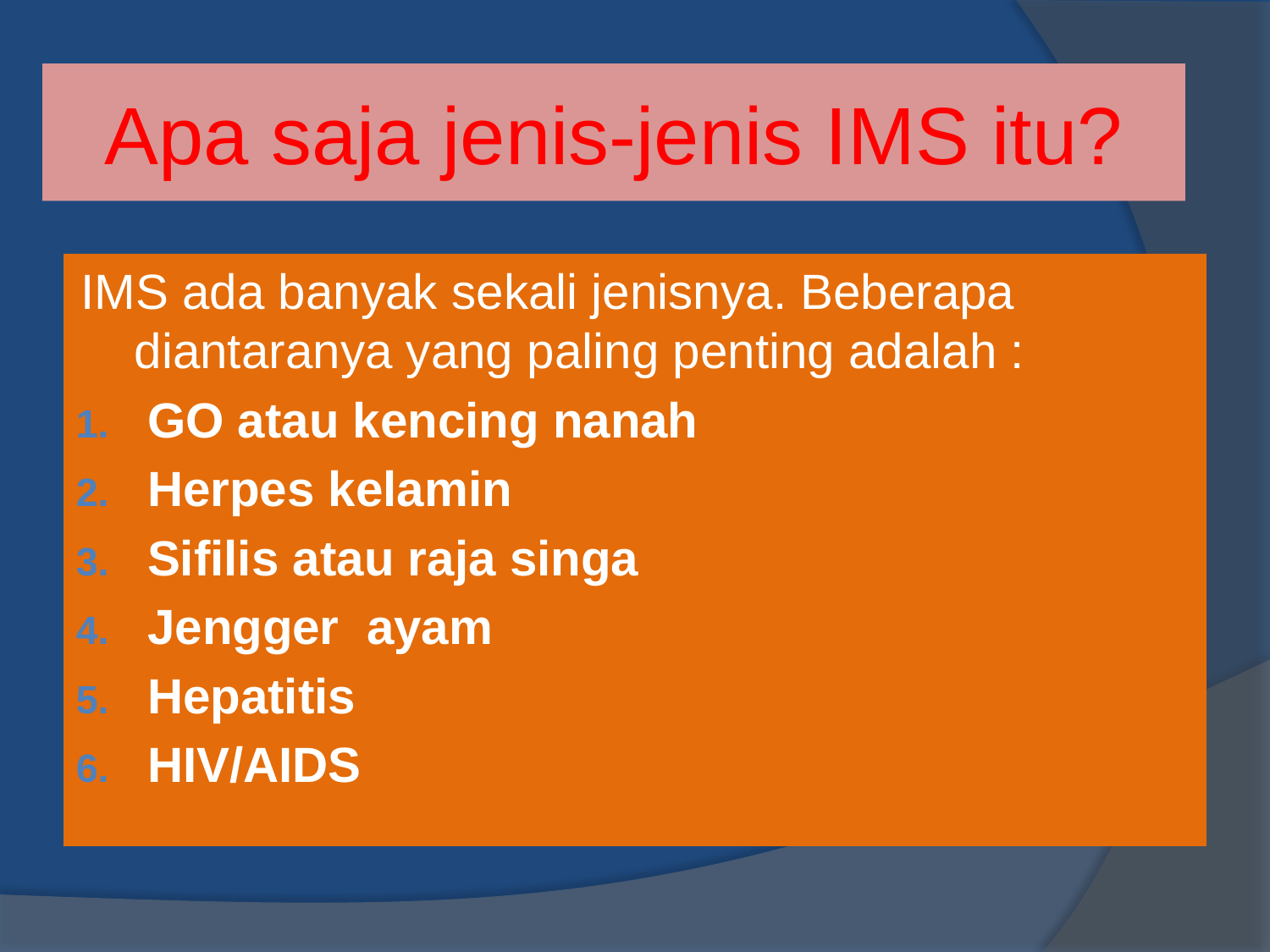

# Apa saja jenis-jenis IMS itu?
IMS ada banyak sekali jenisnya. Beberapa diantaranya yang paling penting adalah :
GO atau kencing nanah
Herpes kelamin
Sifilis atau raja singa
Jengger  ayam
Hepatitis
HIV/AIDS